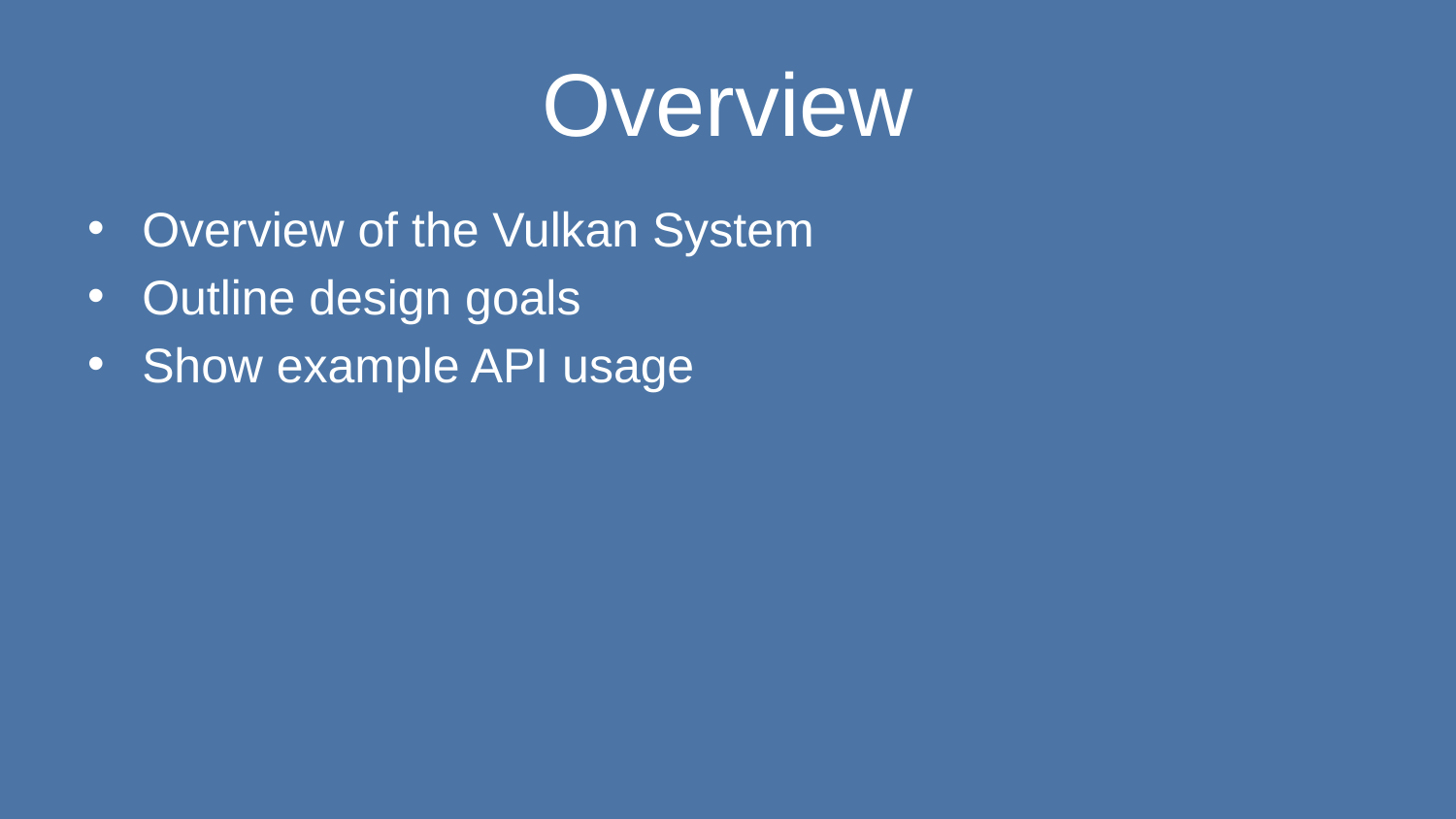

# Overview
Overview of the Vulkan System
Outline design goals
Show example API usage